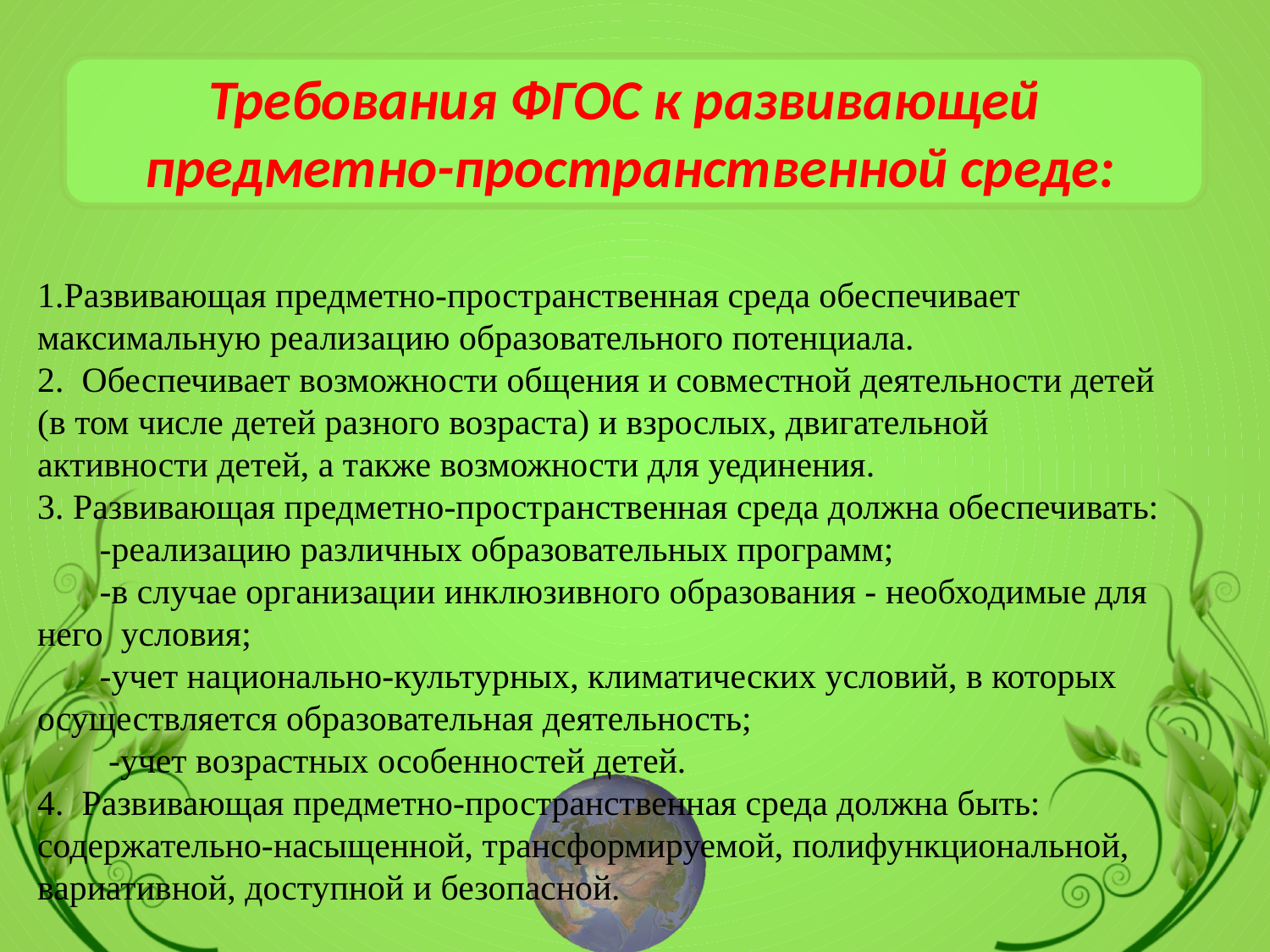

# Требования ФГОС к развивающей  предметно-пространственной среде:

Развивающая предметно-пространственная среда обеспечивает максимальную реализацию образовательного потенциала.
2.  Обеспечивает возможности общения и совместной деятельности детей (в том числе детей разного возраста) и взрослых, двигательной активности детей, а также возможности для уединения.
3. Развивающая предметно-пространственная среда должна обеспечивать:
       -реализацию различных образовательных программ;
       -в случае организации инклюзивного образования - необходимые для него  условия;
       -учет национально-культурных, климатических условий, в которых  осуществляется образовательная деятельность;
        -учет возрастных особенностей детей.
4.  Развивающая предметно-пространственная среда должна быть: содержательно-насыщенной, трансформируемой, полифункциональной, вариативной, доступной и безопасной.